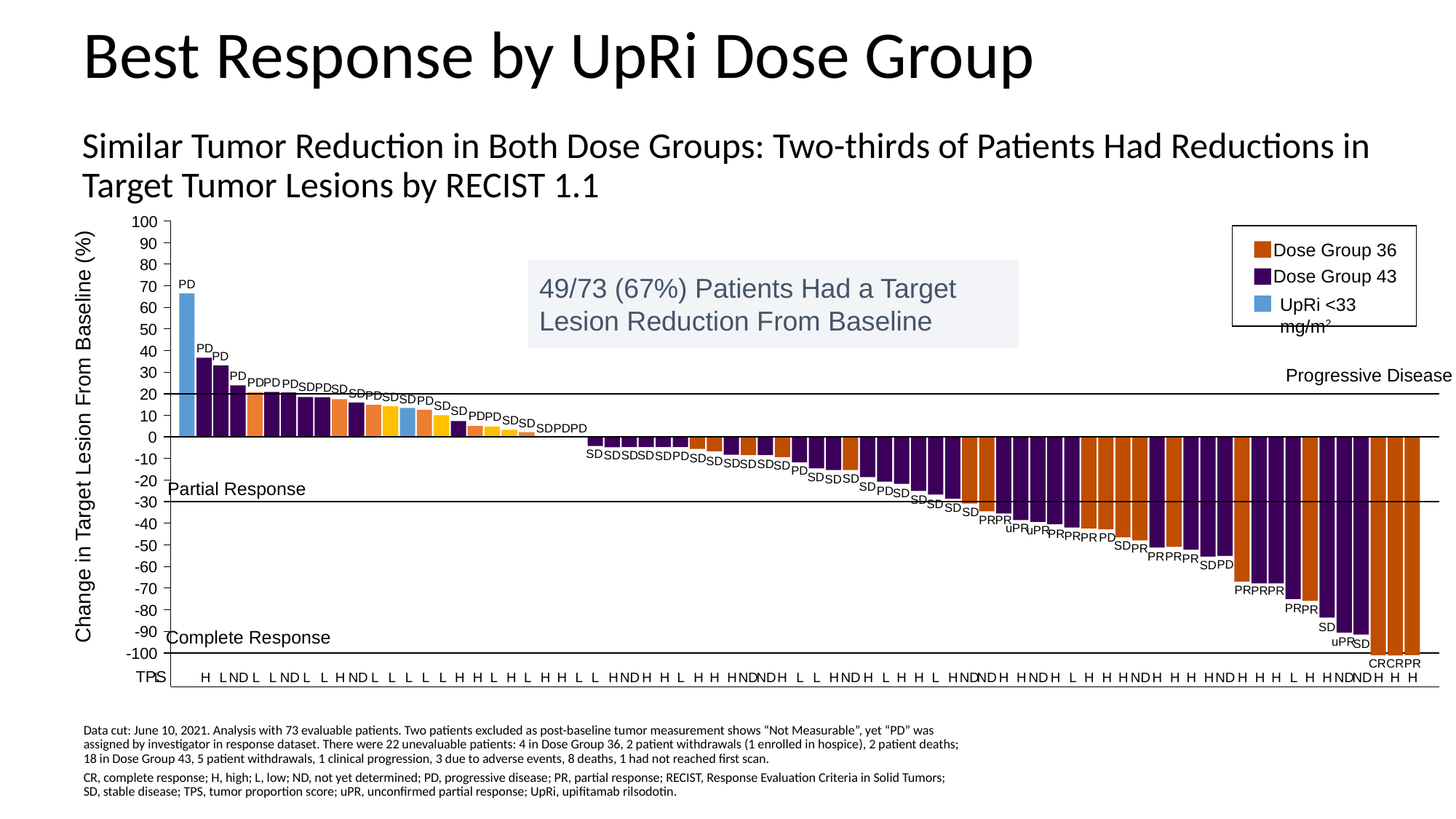

Best Response by UpRi Dose Group
Similar Tumor Reduction in Both Dose Groups: Two-thirds of Patients Had Reductions in Target Tumor Lesions by RECIST 1.1
100
90
80
70
PD

60
50
PD
40
PD

30
Progressive Disease

PD
PD
PD
PD
SD
PD
SD
20
SD

PD
SD
SD

PD

SD

SD

10

PD
PD

SD

SD
SD
PD
PD

Change in Target Lesion From Baseline (%)

0

SD
SD
SD
SD
SD
PD
-10
SD
SD
SD
SD
SD
SD
PD
SD
-20
SD
SD
Partial Response
SD
PD
SD
-30
SD
SD
SD
SD
PR
PR
-40
uPR
uPR
PR
PR
PR
PD
-50
SD
PR
PR
PR
PR
-60
PD
SD
-70
PR
PR
PR
PR
-80
PR
SD
-90
Complete Response
uPR
SD
-100
CR
CR
PR
TPS
L
H
L
ND
L
L
ND
L
L
H
ND
L
L
L
L
L
H
H
L
H
L
H
H
L
L
H
ND
H
H
L
H
H
H
ND
ND
H
L
L
H
ND
H
L
H
H
L
H
ND
ND
H
H
ND
H
L
H
H
H
ND
H
H
H
H
ND
H
H
H
L
H
H
ND
ND
H
H
H

Dose Group 36

Dose Group 43

UpRi <33 mg/m2

49/73 (67%) Patients Had a Target Lesion Reduction From Baseline
Data cut: June 10, 2021. Analysis with 73 evaluable patients. Two patients excluded as post-baseline tumor measurement shows “Not Measurable”, yet “PD” was assigned by investigator in response dataset. There were 22 unevaluable patients: 4 in Dose Group 36, 2 patient withdrawals (1 enrolled in hospice), 2 patient deaths; 18 in Dose Group 43, 5 patient withdrawals, 1 clinical progression, 3 due to adverse events, 8 deaths, 1 had not reached first scan.
CR, complete response; H, high; L, low; ND, not yet determined; PD, progressive disease; PR, partial response; RECIST, Response Evaluation Criteria in Solid Tumors;
SD, stable disease; TPS, tumor proportion score; uPR, unconfirmed partial response; UpRi, upifitamab rilsodotin.